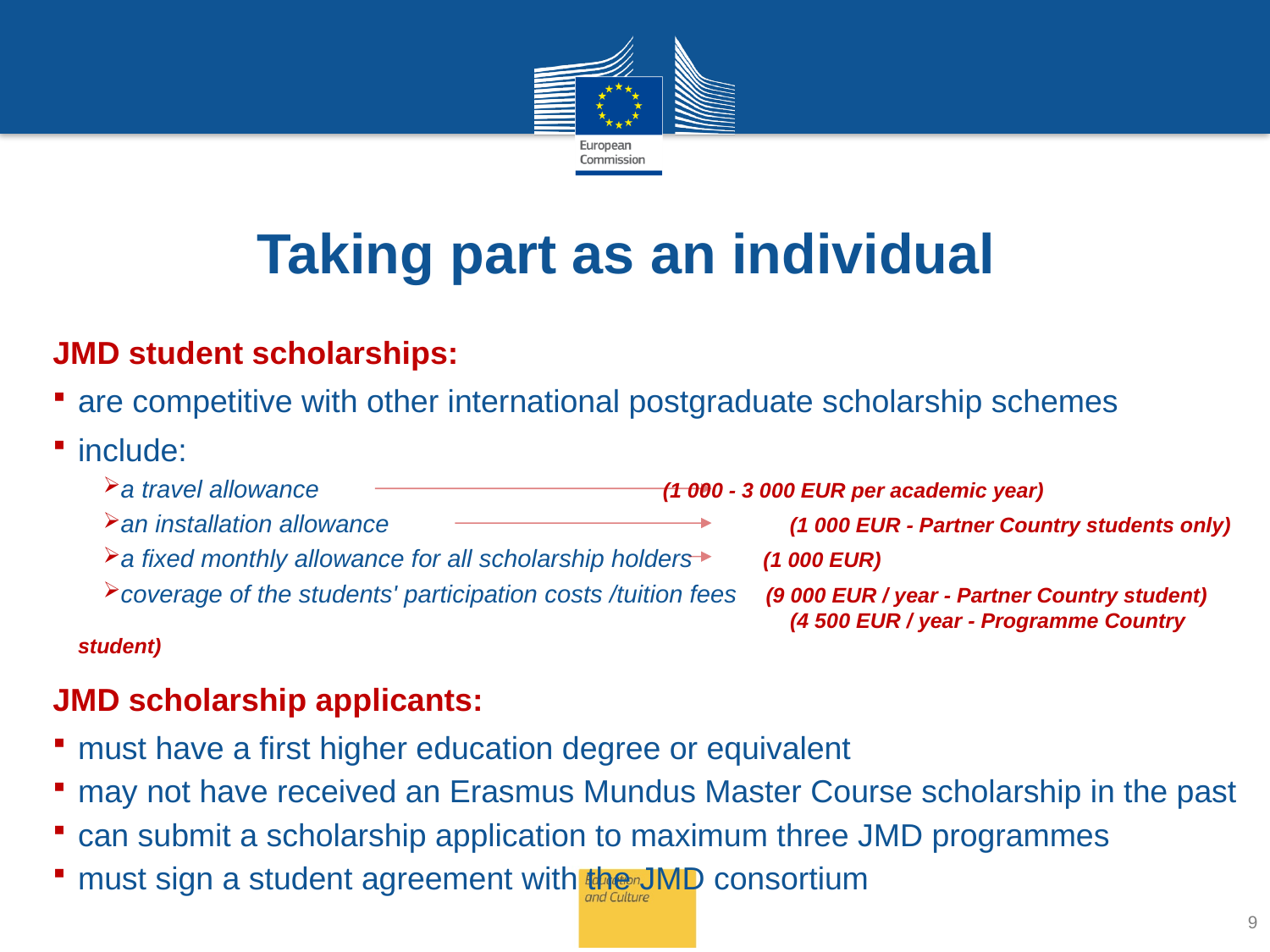

# Taking part as an individual
JMD student scholarships:
are competitive with other international postgraduate scholarship schemes
include:
a travel allowance 			           (1 000 - 3 000 EUR per academic year)
an installation allowance 			           (1 000 EUR - Partner Country students only)
a fixed monthly allowance for all scholarship holders          (1 000 EUR)
coverage of the students' participation costs /tuition fees    (9 000 EUR / year - Partner Country student)
					             (4 500 EUR / year - Programme Country student)
JMD scholarship applicants:
must have a first higher education degree or equivalent
may not have received an Erasmus Mundus Master Course scholarship in the past
can submit a scholarship application to maximum three JMD programmes
must sign a student agreement with the JMD consortium
9